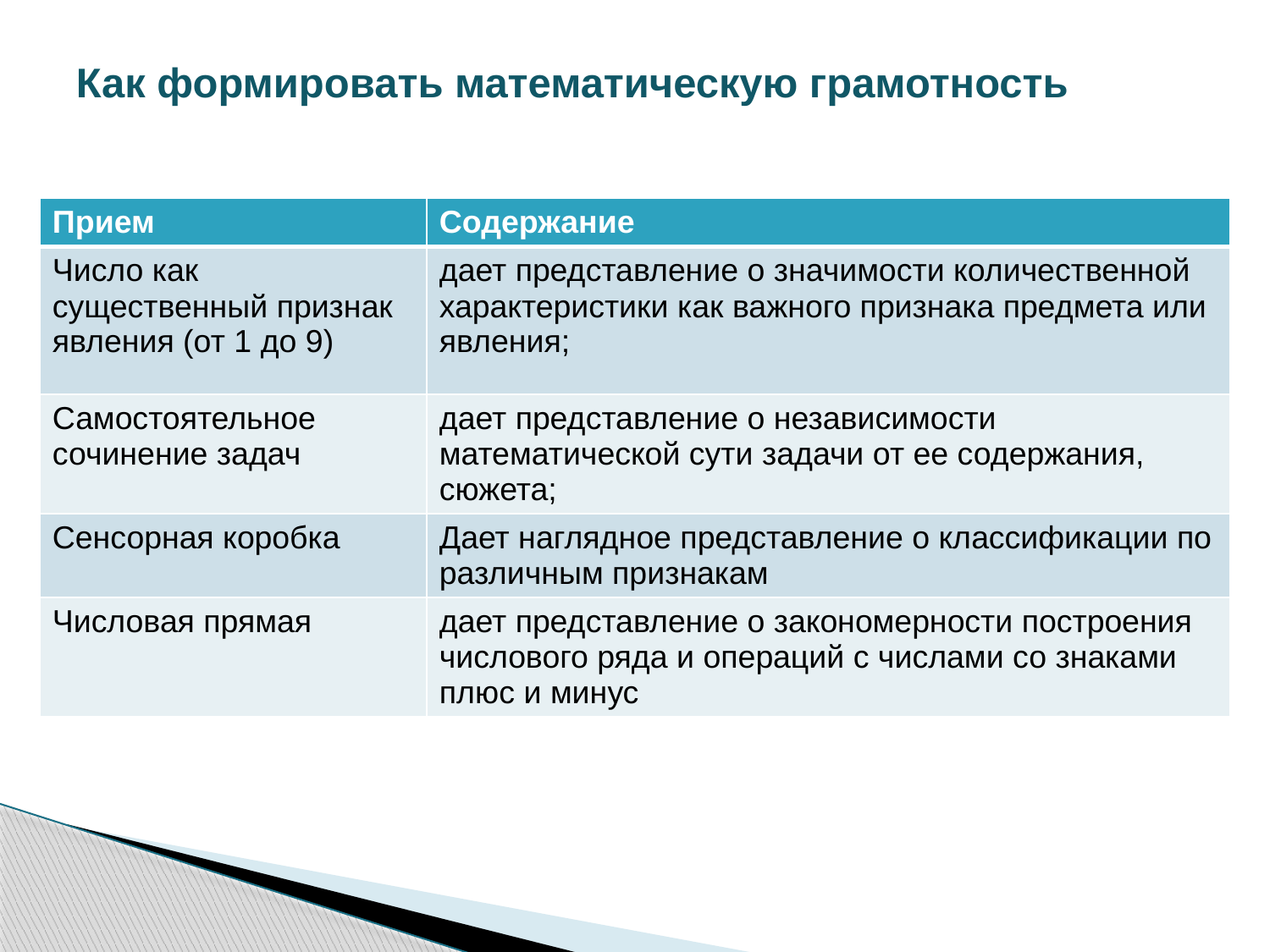

# Как формировать математическую грамотность
| Прием | Содержание |
| --- | --- |
| Число как существенный признак явления (от 1 до 9) | дает представление о значимости количественной характеристики как важного признака предмета или явления; |
| Самостоятельное сочинение задач | дает представление о независимости математической сути задачи от ее содержания, сюжета; |
| Сенсорная коробка | Дает наглядное представление о классификации по различным признакам |
| Числовая прямая | дает представление о закономерности построения числового ряда и операций с числами со знаками плюс и минус |